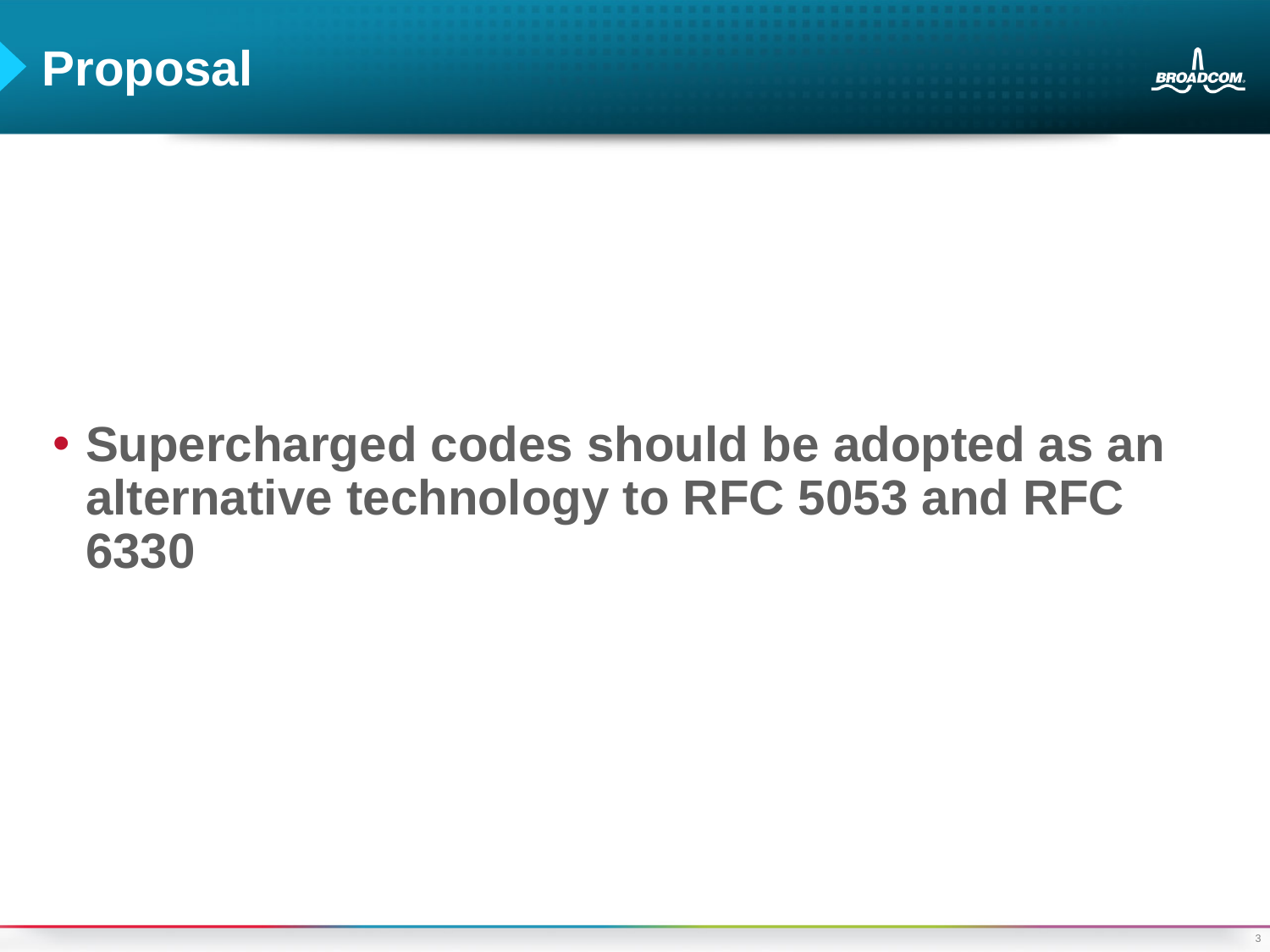

# Proposal

Supercharged codes should be adopted as an alternative technology to RFC 5053 and RFC 6330